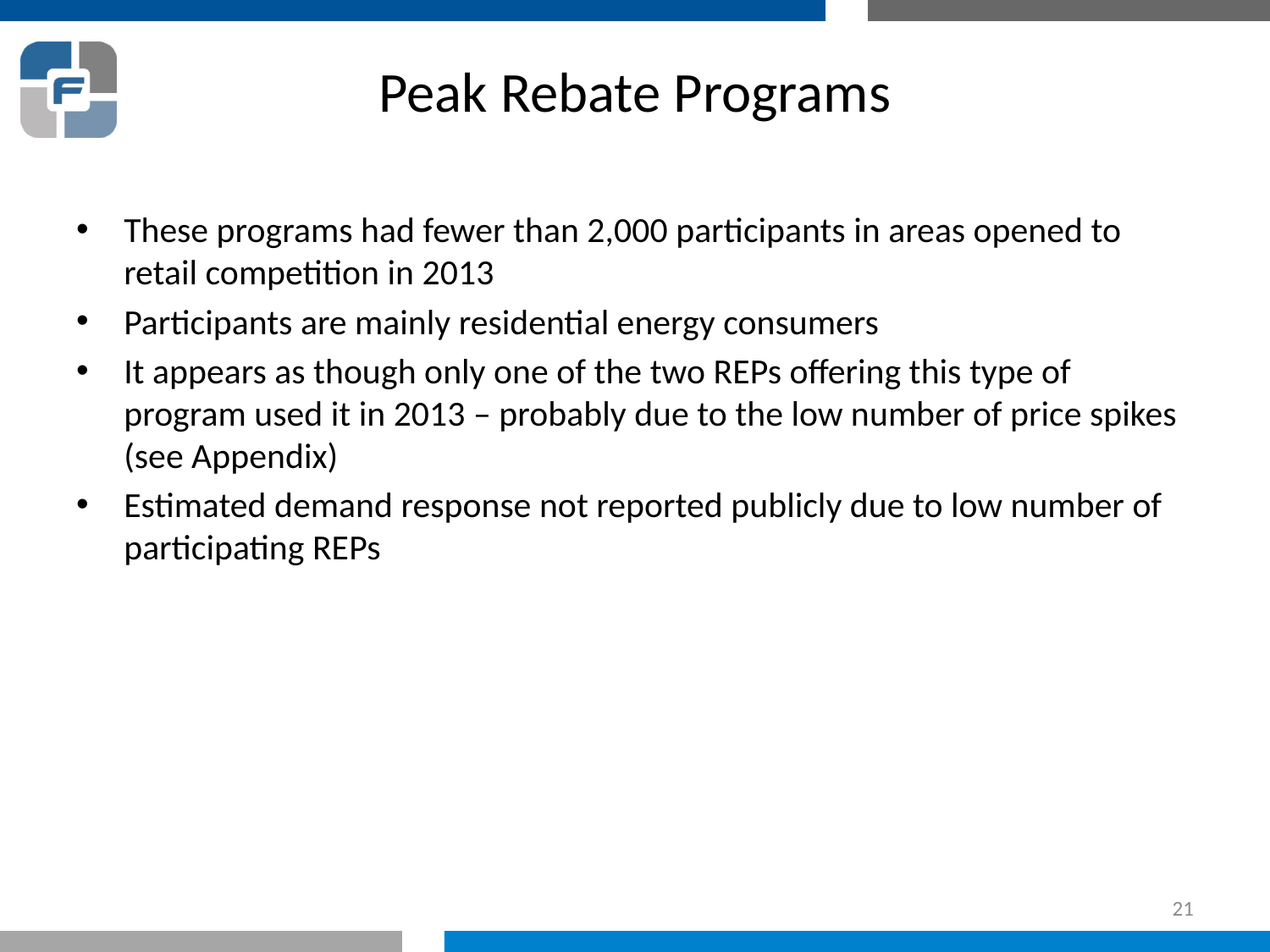

# Peak Rebate Programs
These programs had fewer than 2,000 participants in areas opened to retail competition in 2013
Participants are mainly residential energy consumers
It appears as though only one of the two REPs offering this type of program used it in 2013 – probably due to the low number of price spikes (see Appendix)
Estimated demand response not reported publicly due to low number of participating REPs

21